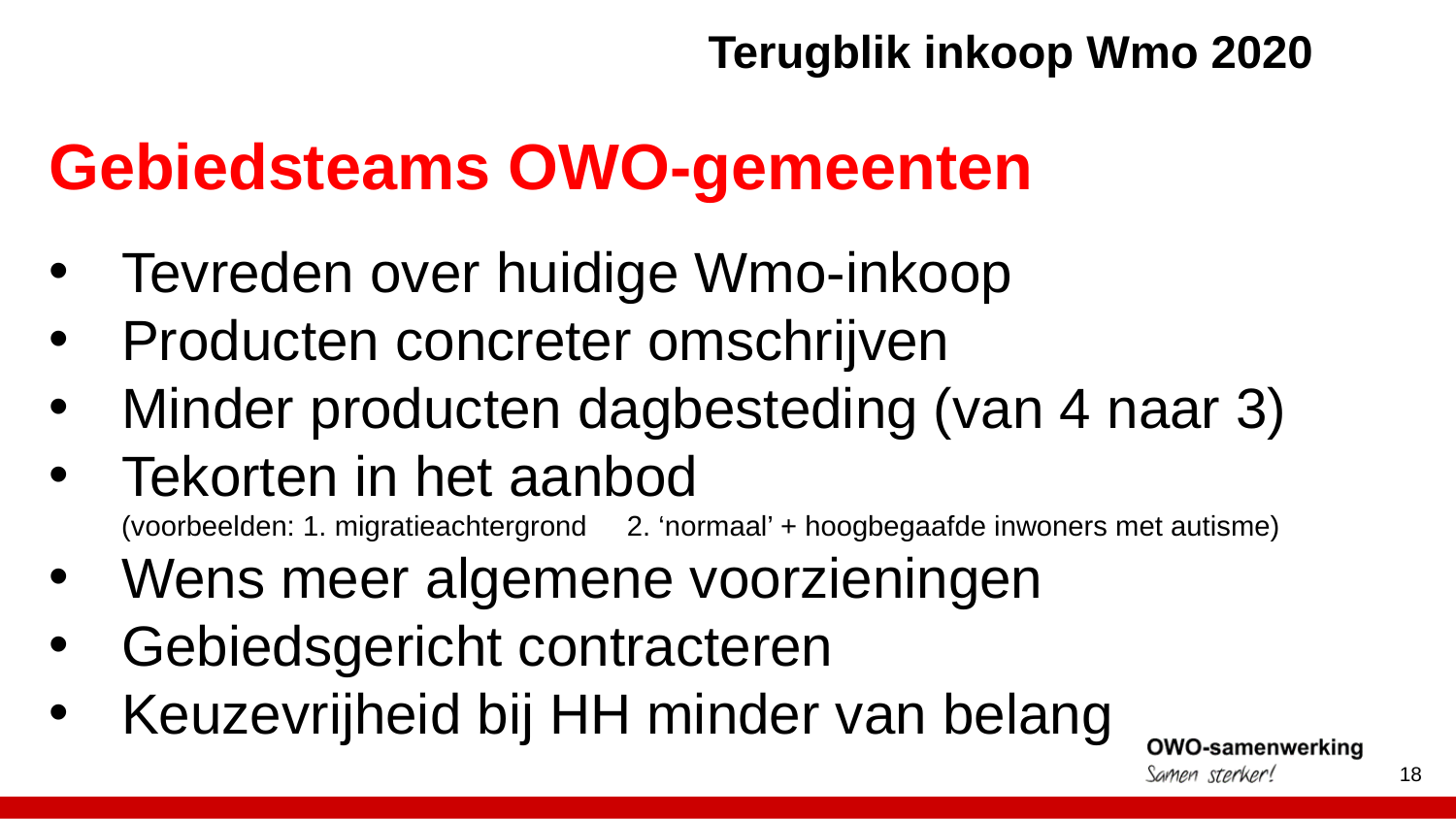

# Terugblik inkoop Wmo 2020
Gebiedsteams OWO-gemeenten

Tevreden over huidige Wmo-inkoop
Producten concreter omschrijven
Minder producten dagbesteding (van 4 naar 3)
Tekorten in het aanbod
(voorbeelden: 1. migratieachtergrond     2. ‘normaal’ + hoogbegaafde inwoners met autisme)
Wens meer algemene voorzieningen
Gebiedsgericht contracteren
Keuzevrijheid bij HH minder van belang

18